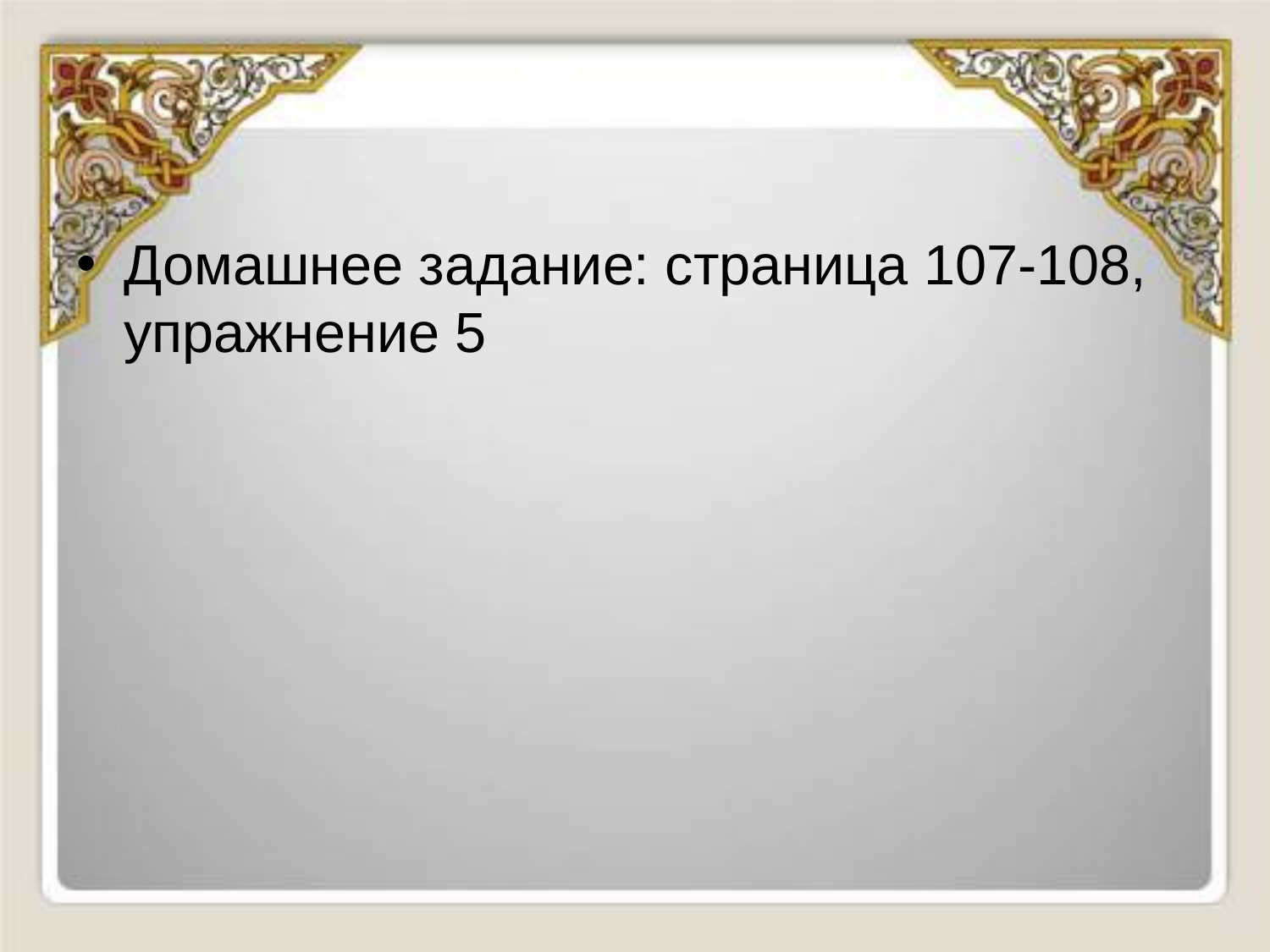

#
Домашнее задание: страница 107-108, упражнение 5